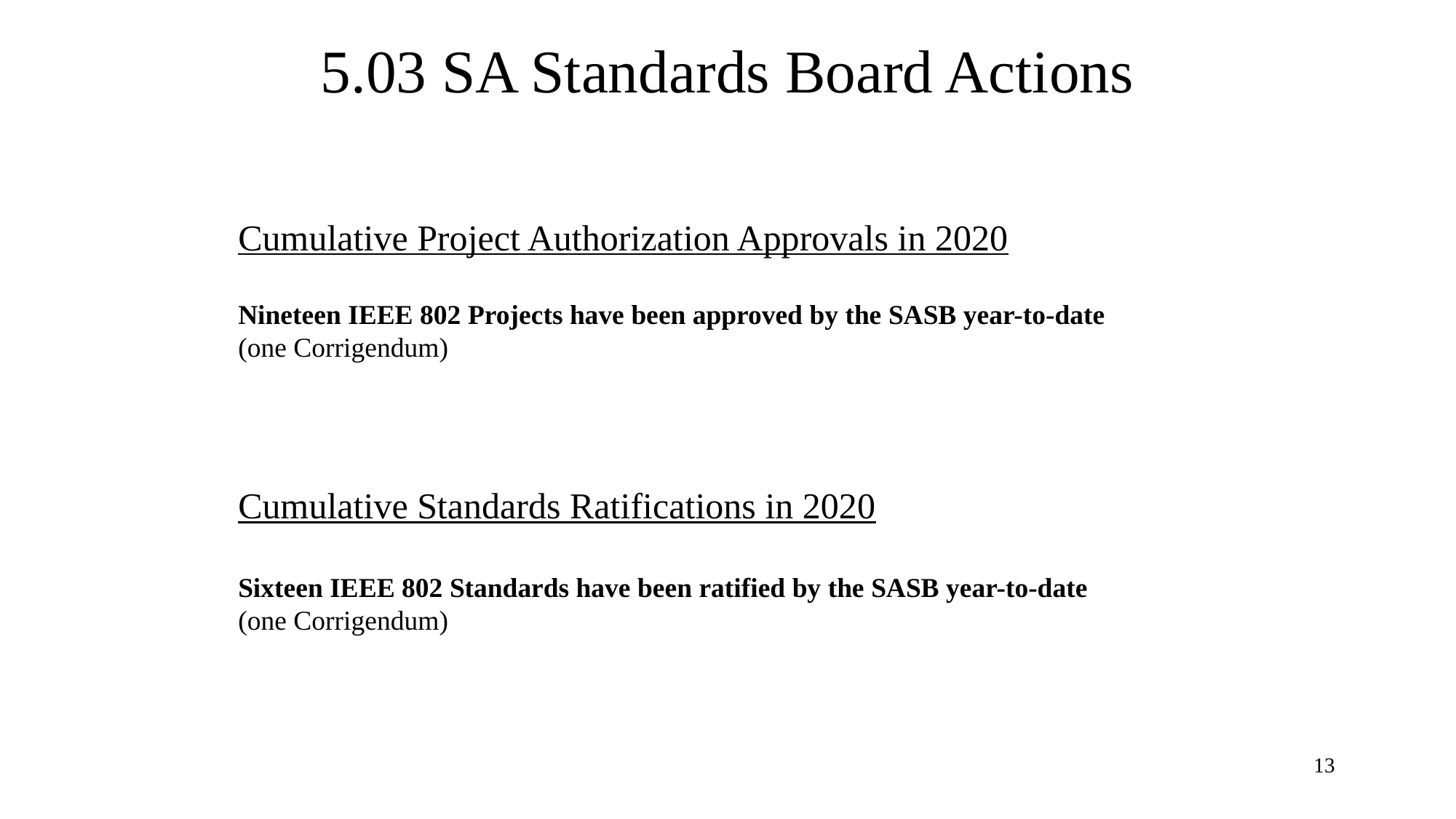

# 5.03 SA Standards Board Actions
Cumulative Project Authorization Approvals in 2020

Nineteen IEEE 802 Projects have been approved by the SASB year-to-date
(one Corrigendum)

Cumulative Standards Ratifications in 2020

Sixteen IEEE 802 Standards have been ratified by the SASB year-to-date
(one Corrigendum)
13